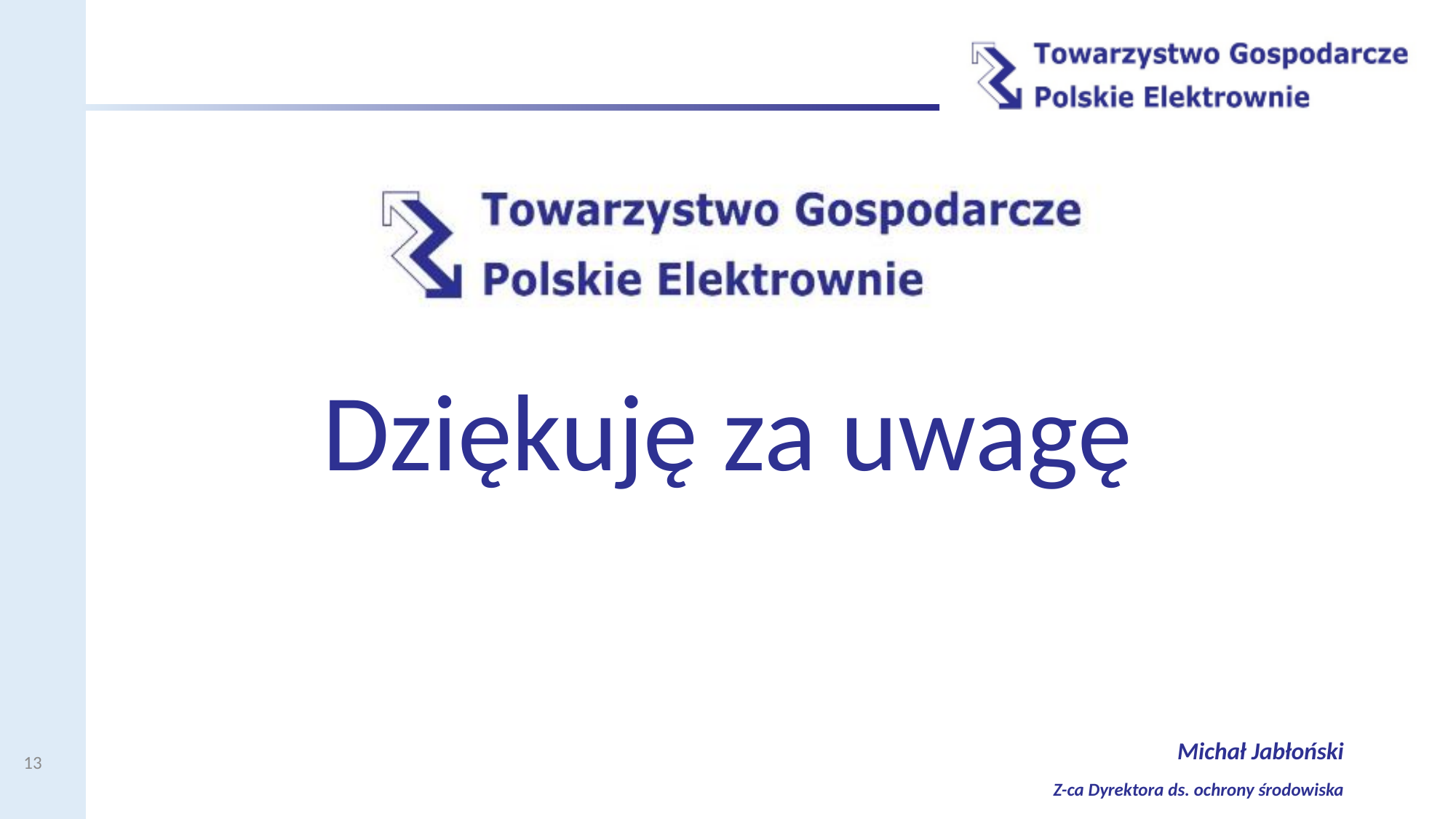

Dziękuję za uwagę
Michał Jabłoński
Z-ca Dyrektora ds. ochrony środowiska
13